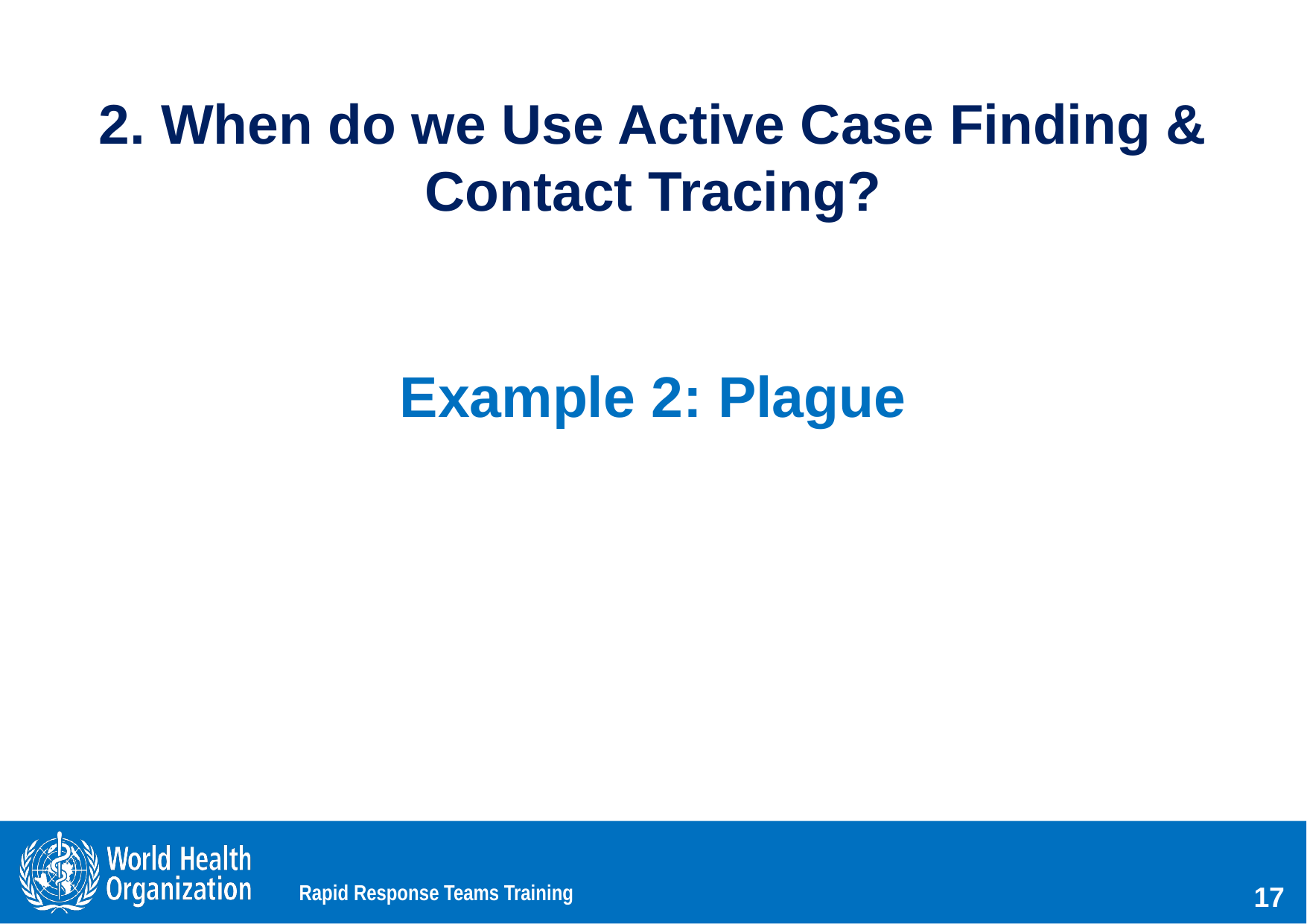

# 2. When do we Use Active Case Finding & Contact Tracing?

Example 2: Plague